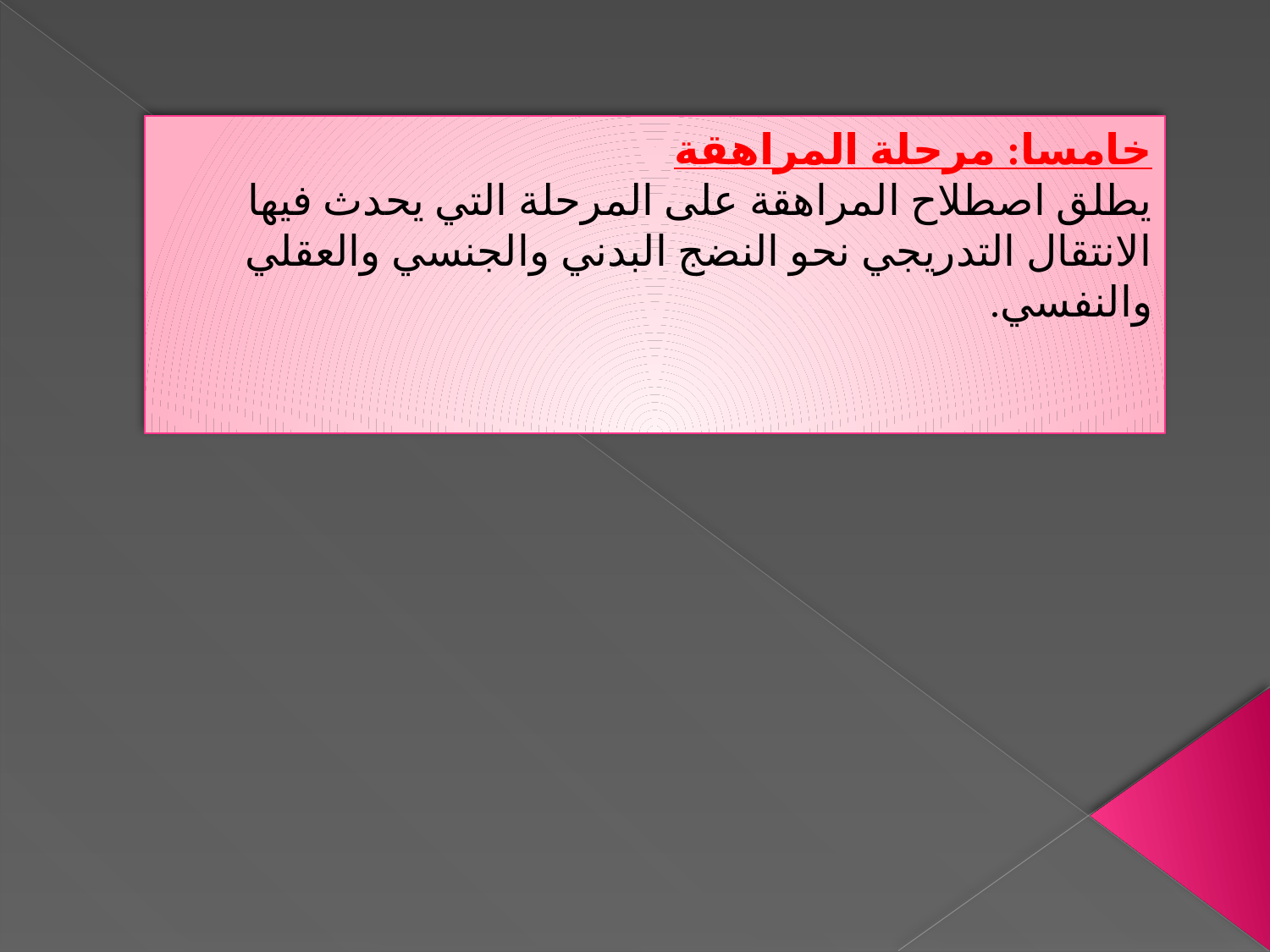

خامسا: مرحلة المراهقة
يطلق اصطلاح المراهقة على المرحلة التي يحدث فيها الانتقال التدريجي نحو النضج البدني والجنسي والعقلي والنفسي.